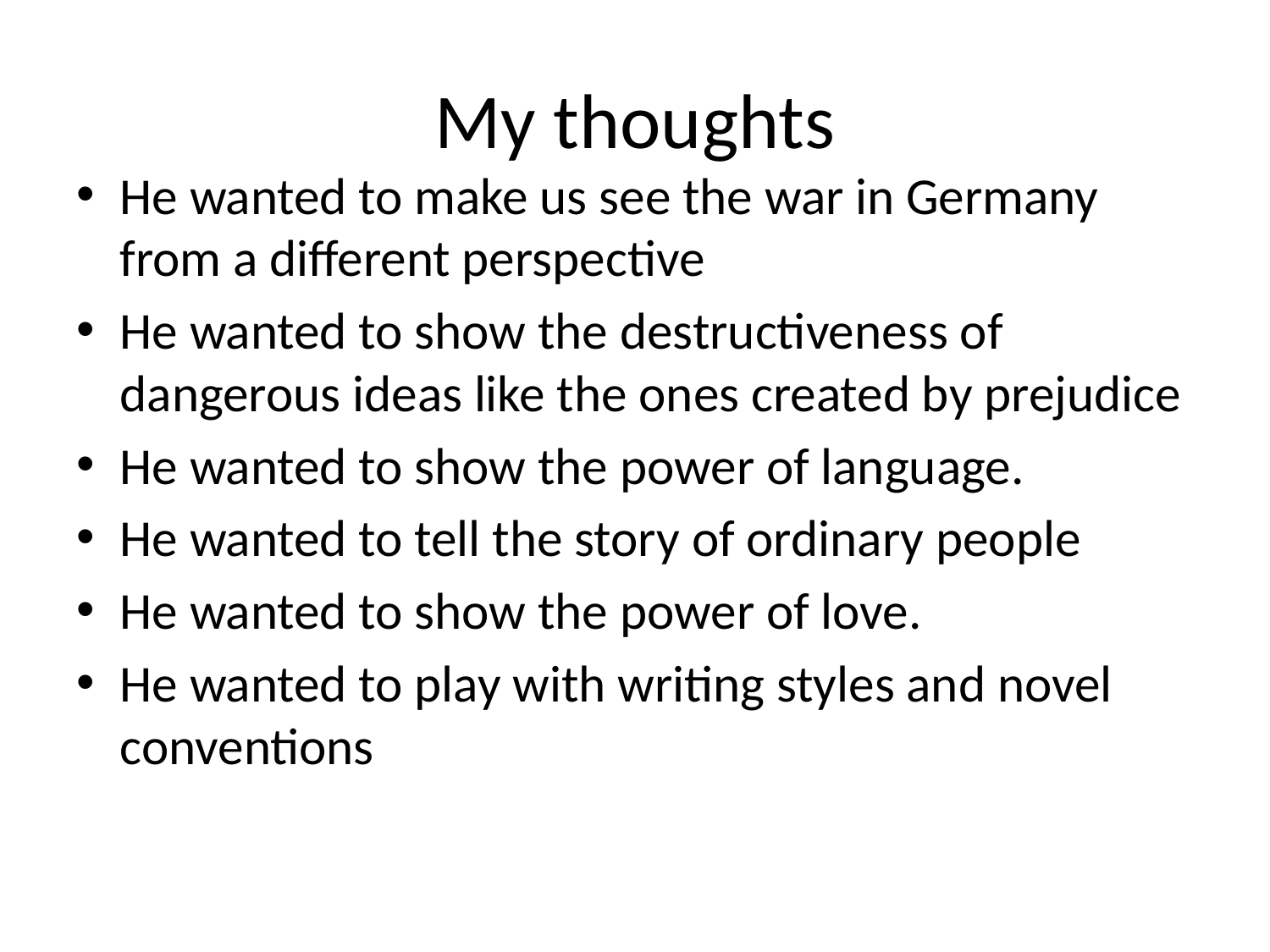

# My thoughts
He wanted to make us see the war in Germany from a different perspective
He wanted to show the destructiveness of dangerous ideas like the ones created by prejudice
He wanted to show the power of language.
He wanted to tell the story of ordinary people
He wanted to show the power of love.
He wanted to play with writing styles and novel conventions